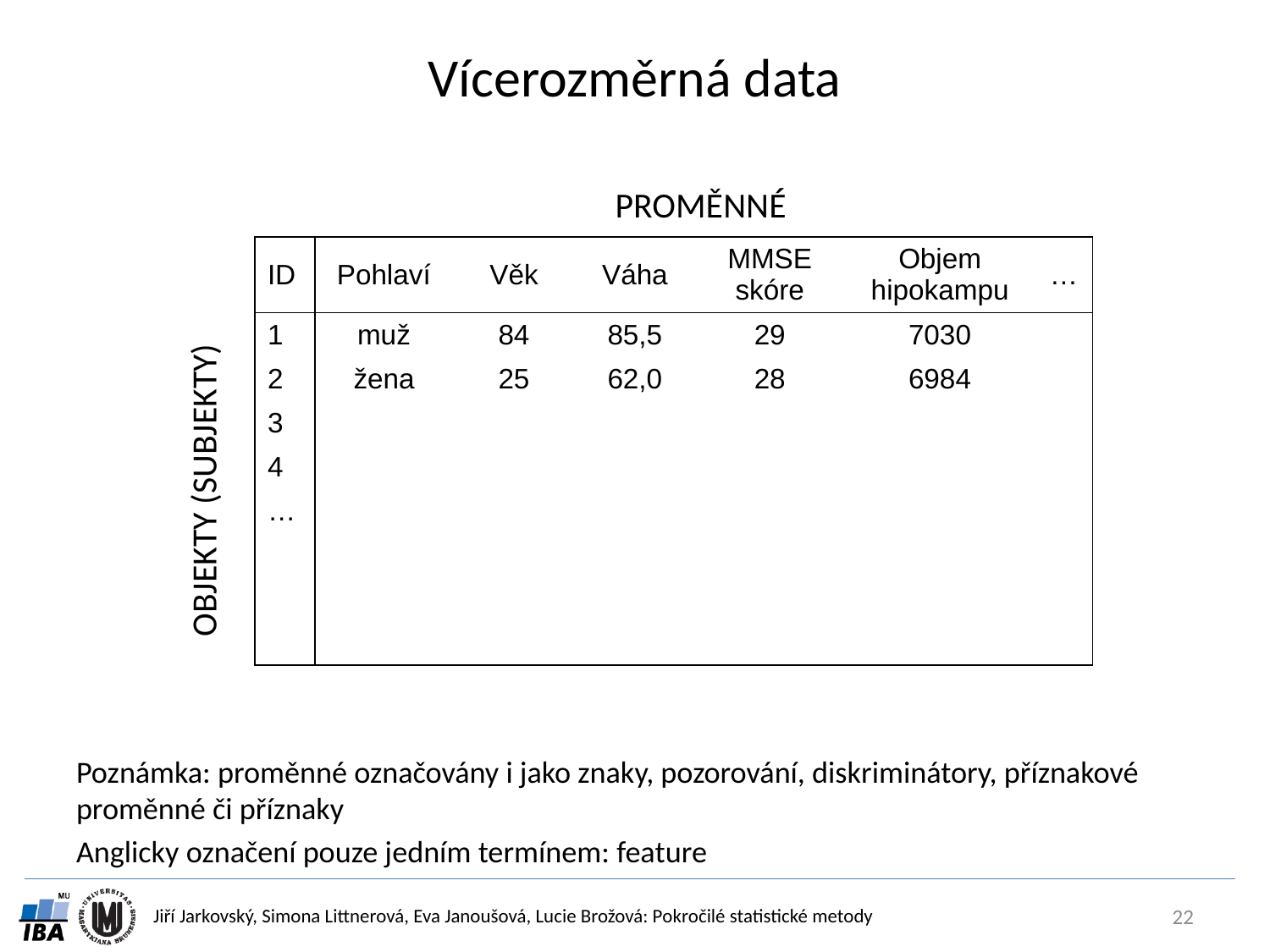

# Vícerozměrná data
PROMĚNNÉ
| ID | Pohlaví | Věk | Váha | MMSE skóre | Objem hipokampu | … |
| --- | --- | --- | --- | --- | --- | --- |
| 1 | muž | 84 | 85,5 | 29 | 7030 |  |
| 2 | žena | 25 | 62,0 | 28 | 6984 |  |
| 3 |  |  |  |  |  |  |
| 4 |  |  |  |  |  |  |
| … |  |  |  |  |  |  |
|  |  |  |  |  |  |  |
|  |  |  |  |  |  |  |
|  |  |  |  |  |  |  |
OBJEKTY (SUBJEKTY)
Poznámka: proměnné označovány i jako znaky, pozorování, diskriminátory, příznakové proměnné či příznaky
Anglicky označení pouze jedním termínem: feature
22